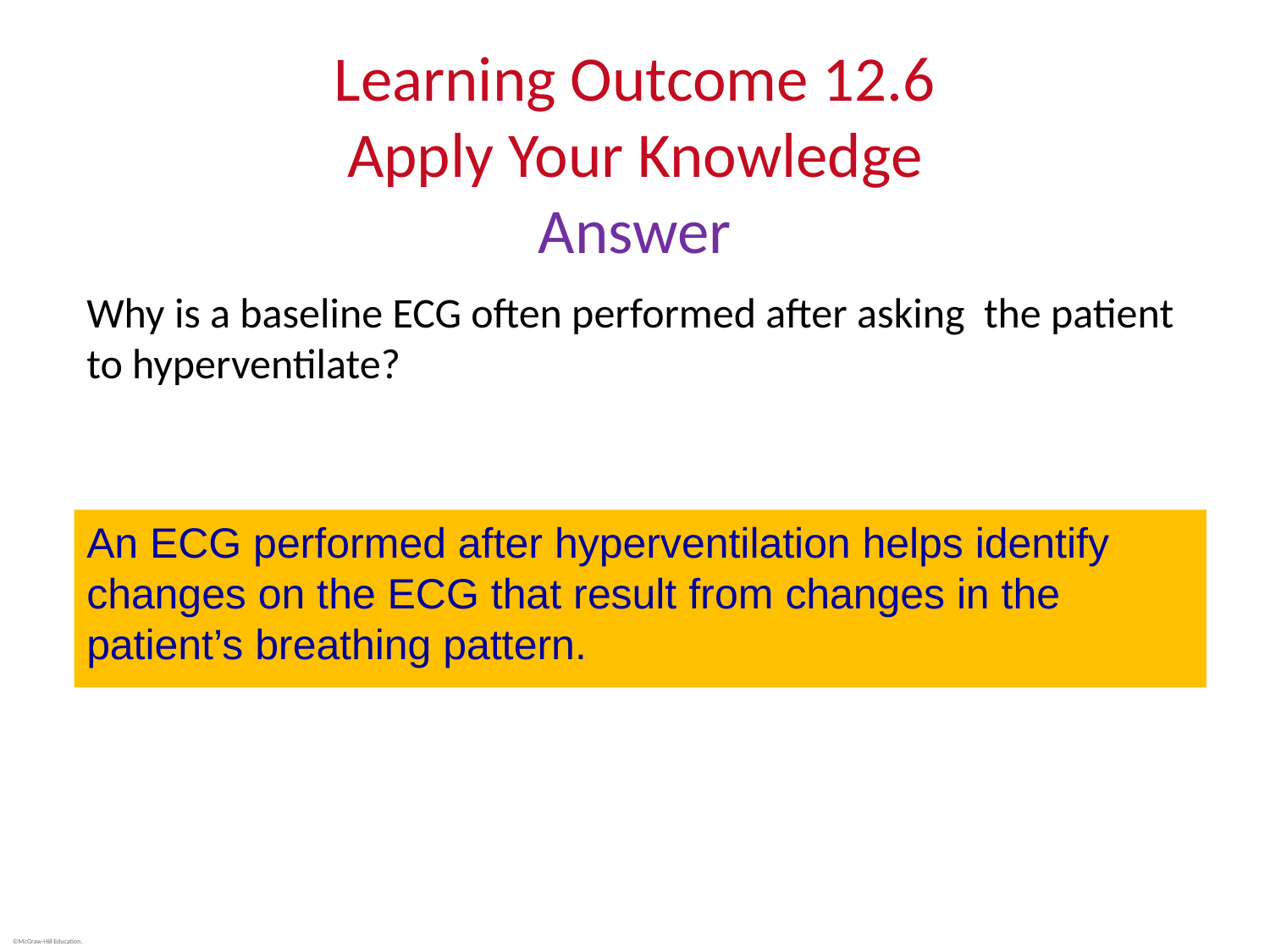

# Learning Outcome 12.6 Apply Your Knowledge Answer
Why is a baseline ECG often performed after asking  the patient to hyperventilate?
An ECG performed after hyperventilation helps identify changes on the ECG that result from changes in the patient’s breathing pattern.